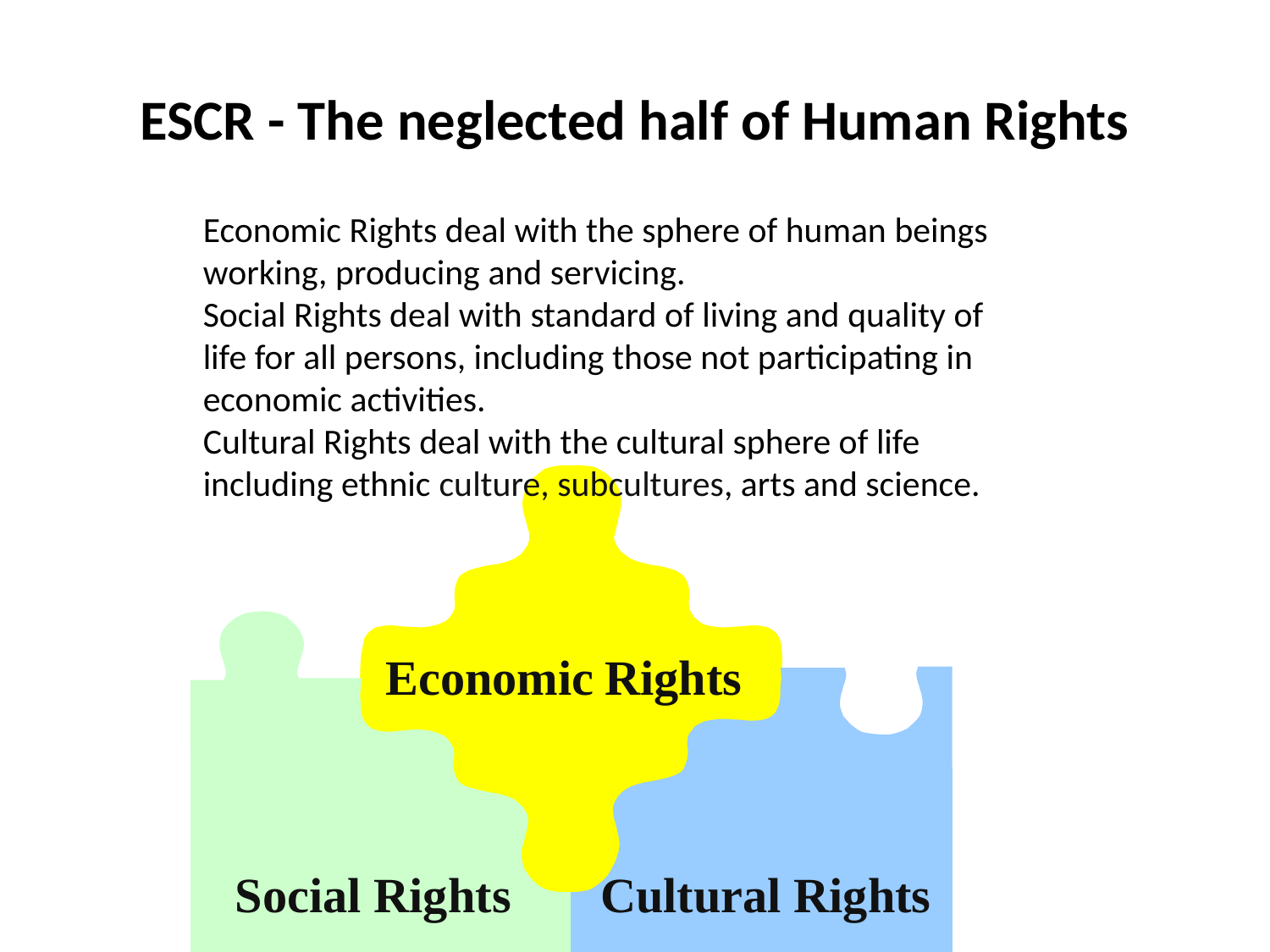

# ESCR - The neglected half of Human Rights
Economic Rights deal with the sphere of human beings working, producing and servicing.
Social Rights deal with standard of living and quality of life for all persons, including those not participating in economic activities.
Cultural Rights deal with the cultural sphere of life including ethnic culture, subcultures, arts and science.

Economic Rights

Social Rights
Cultural Rights